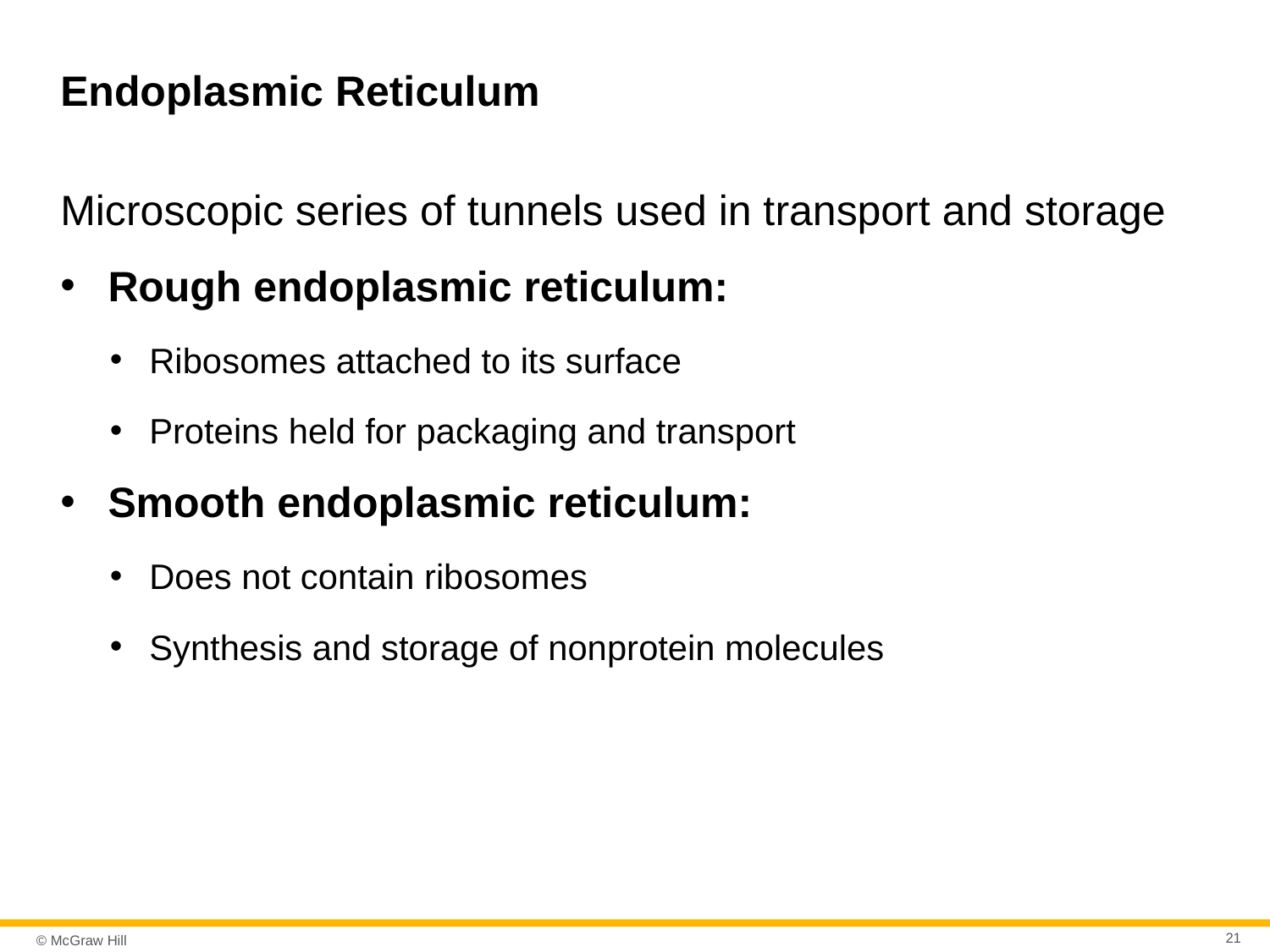

# Endoplasmic Reticulum
Microscopic series of tunnels used in transport and storage
Rough endoplasmic reticulum:
Ribosomes attached to its surface
Proteins held for packaging and transport
Smooth endoplasmic reticulum:
Does not contain ribosomes
Synthesis and storage of nonprotein molecules